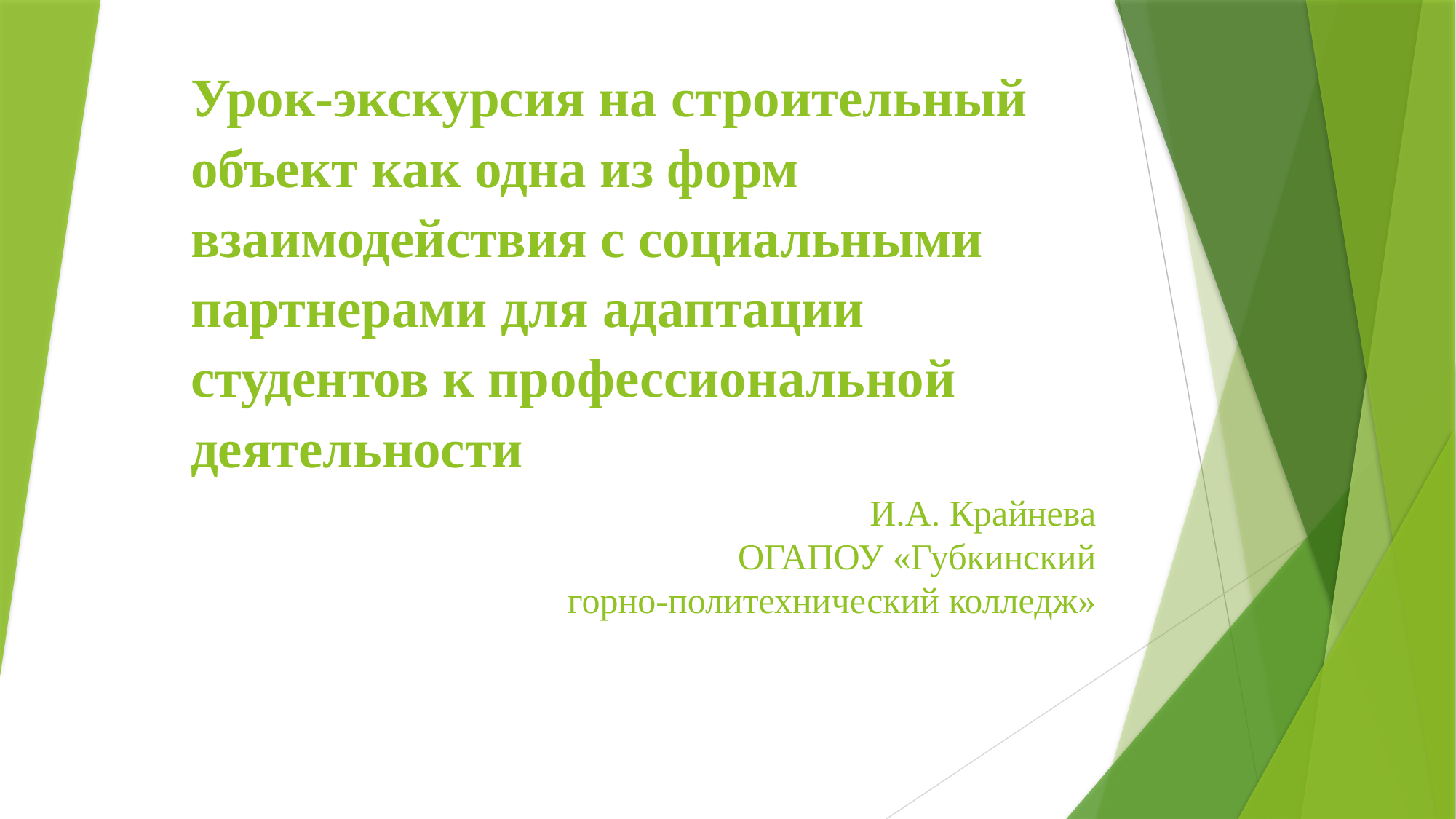

# Урок-экскурсия на строительный объект как одна из форм взаимодействия с социальными партнерами для адаптации студентов к профессиональной деятельности
И.А. Крайнева
					ОГАПОУ «Губкинский горно-политехнический колледж»